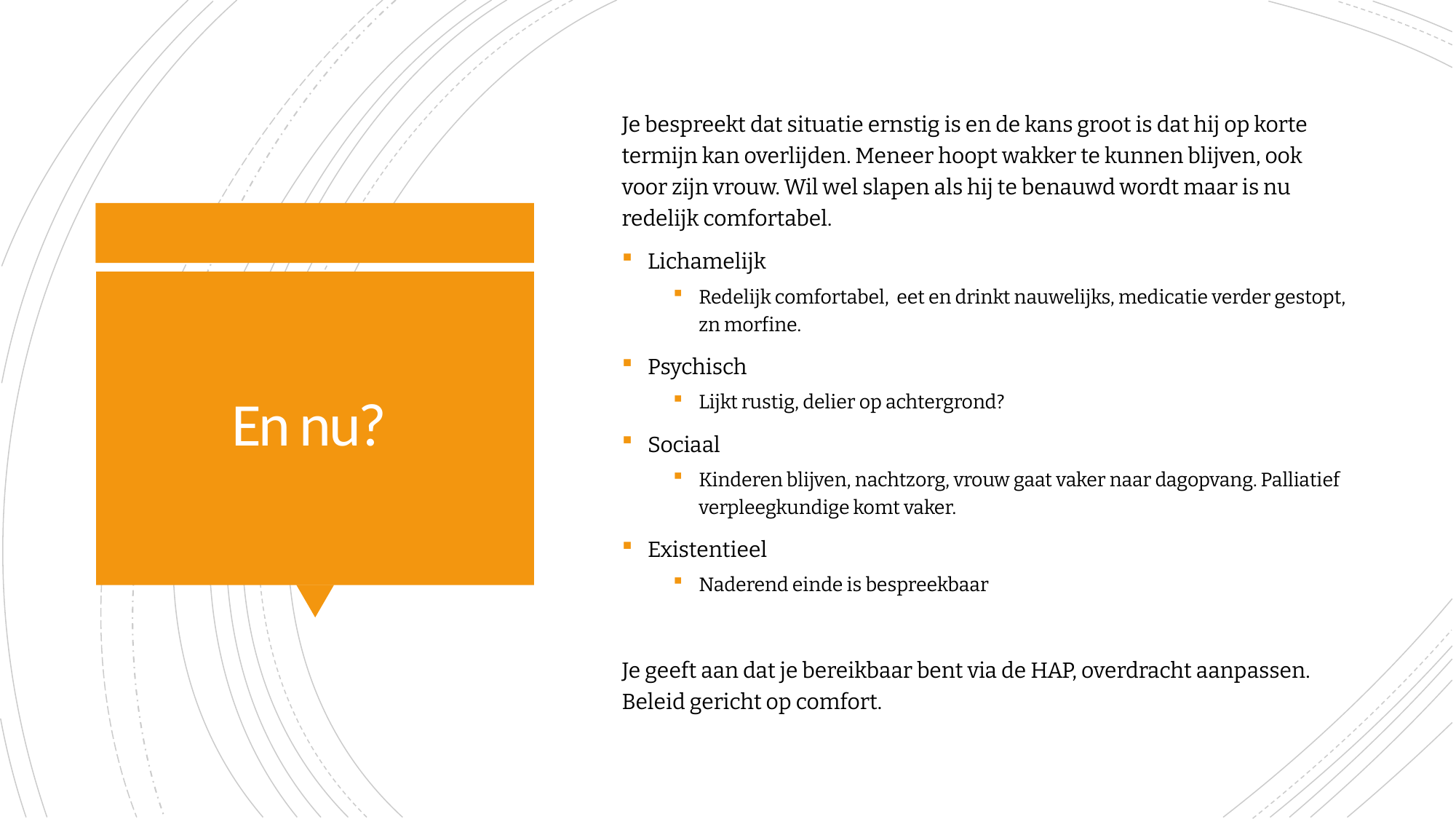

Je bespreekt dat situatie ernstig is en de kans groot is dat hij op korte termijn kan overlijden. Meneer hoopt wakker te kunnen blijven, ook voor zijn vrouw. Wil wel slapen als hij te benauwd wordt maar is nu redelijk comfortabel.
Lichamelijk
Redelijk comfortabel,  eet en drinkt nauwelijks, medicatie verder gestopt, zn morfine.
Psychisch
Lijkt rustig, delier op achtergrond?
Sociaal
Kinderen blijven, nachtzorg, vrouw gaat vaker naar dagopvang. Palliatief verpleegkundige komt vaker.
Existentieel
Naderend einde is bespreekbaar

Je geeft aan dat je bereikbaar bent via de HAP, overdracht aanpassen. Beleid gericht op comfort.
# En nu?